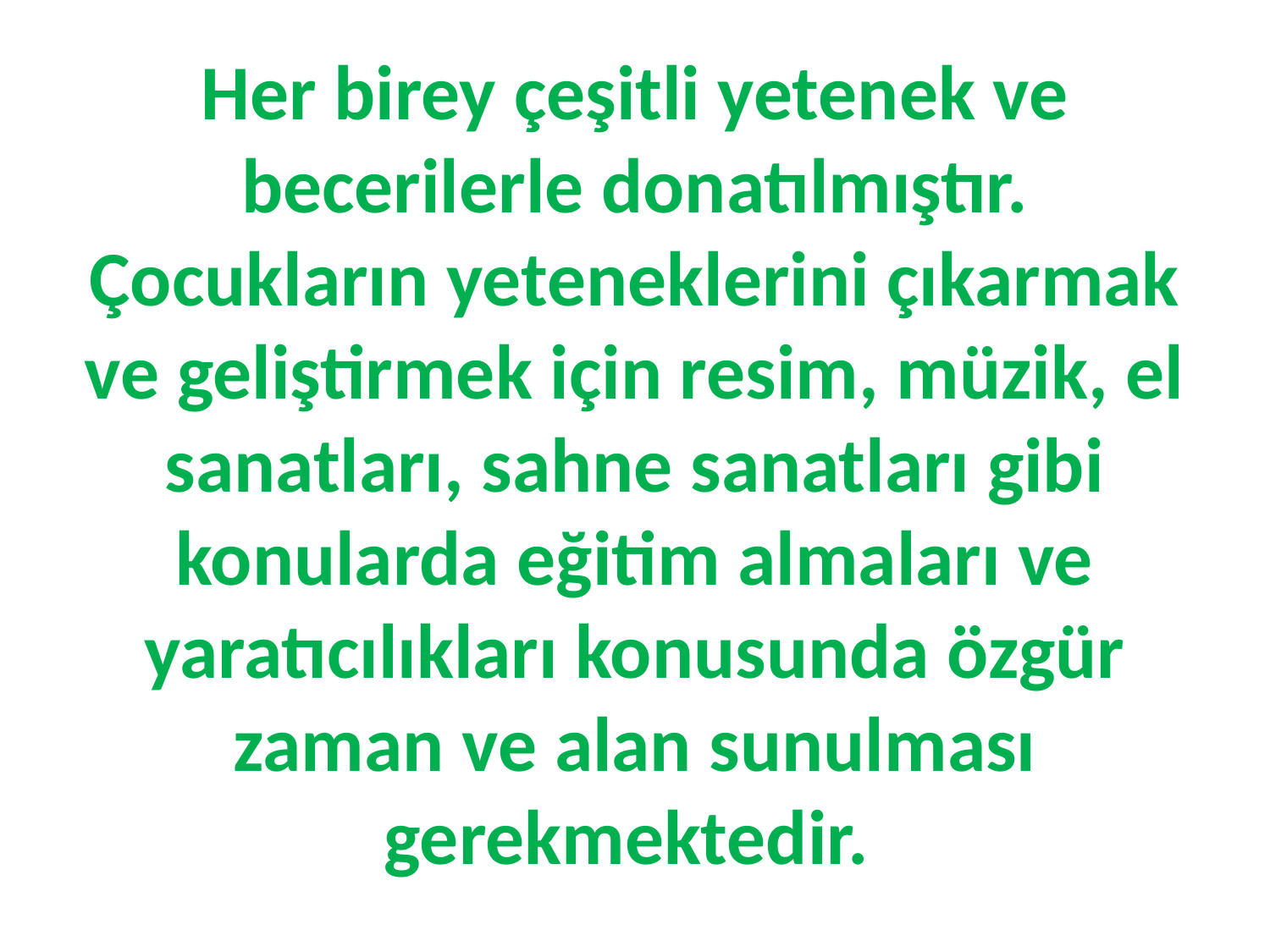

Her birey çeşitli yetenek ve becerilerle donatılmıştır. Çocukların yeteneklerini çıkarmak ve geliştirmek için resim, müzik, el sanatları, sahne sanatları gibi konularda eğitim almaları ve yaratıcılıkları konusunda özgür zaman ve alan sunulması gerekmektedir.